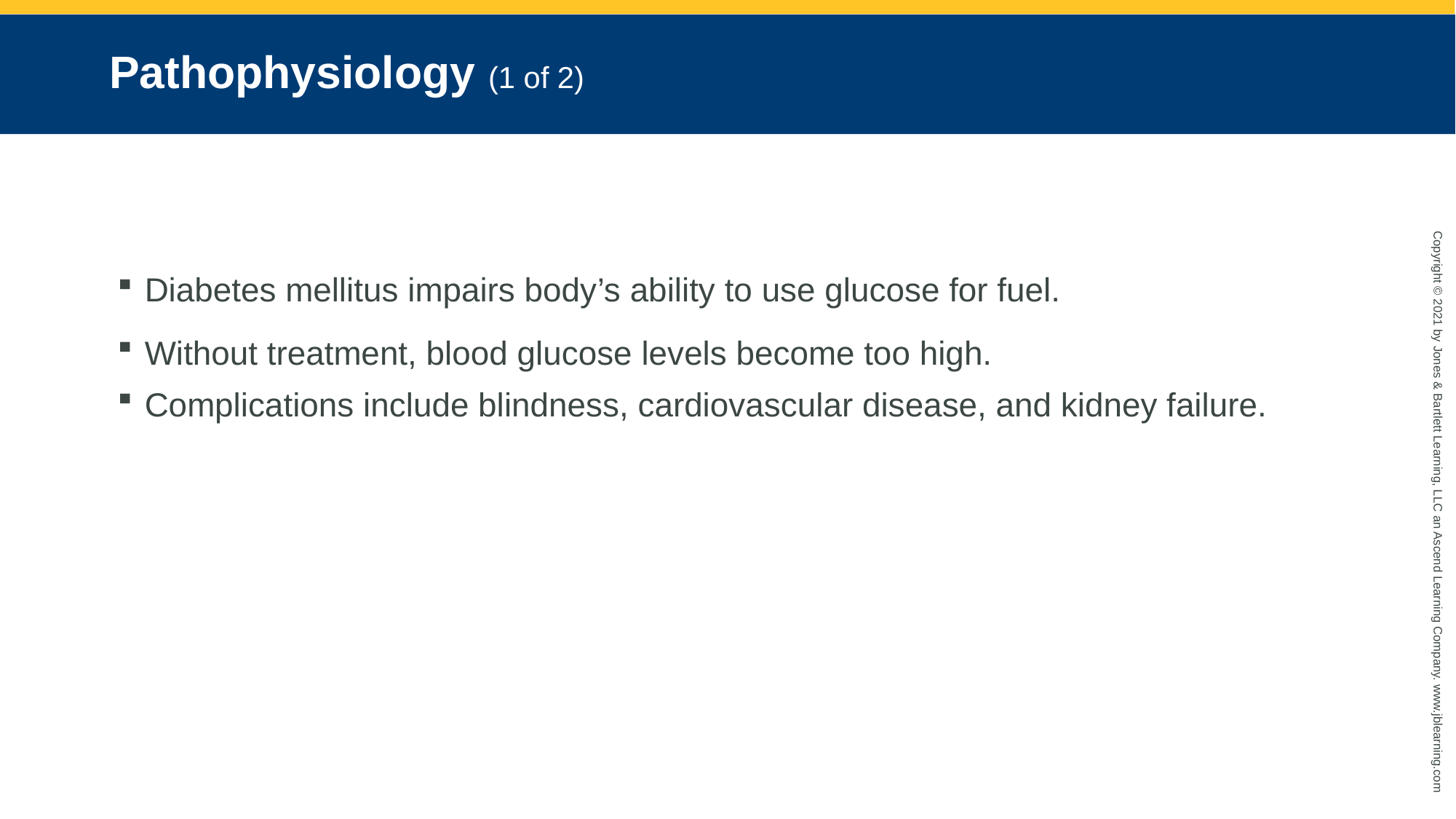

# Pathophysiology (1 of 2)
Diabetes mellitus impairs body’s ability to use glucose for fuel.
Without treatment, blood glucose levels become too high.
Complications include blindness, cardiovascular disease, and kidney failure.